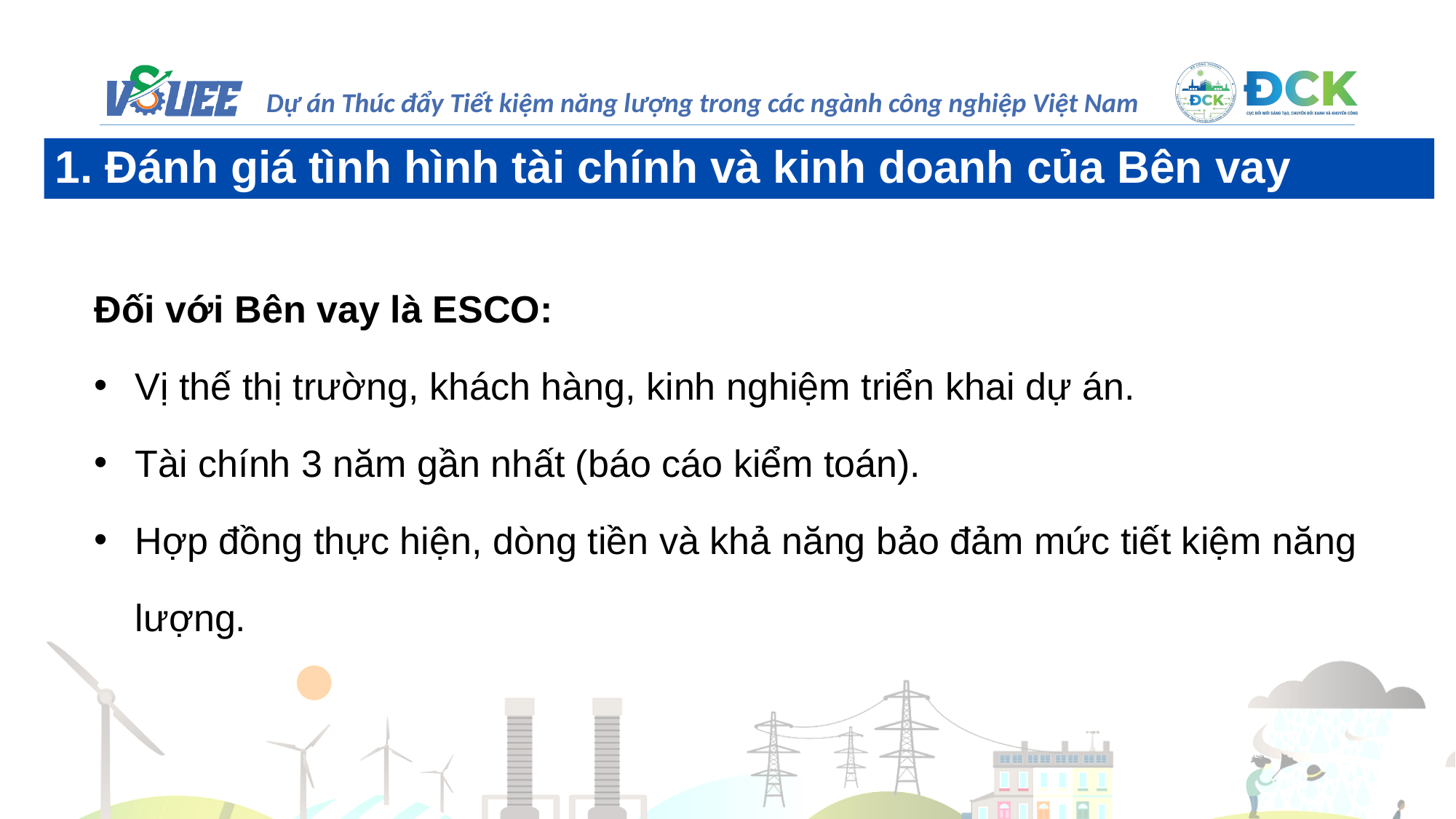

1. Đánh giá tình hình tài chính và kinh doanh của Bên vay
Đối với Bên vay là ESCO:
Vị thế thị trường, khách hàng, kinh nghiệm triển khai dự án.
Tài chính 3 năm gần nhất (báo cáo kiểm toán).
Hợp đồng thực hiện, dòng tiền và khả năng bảo đảm mức tiết kiệm năng lượng.